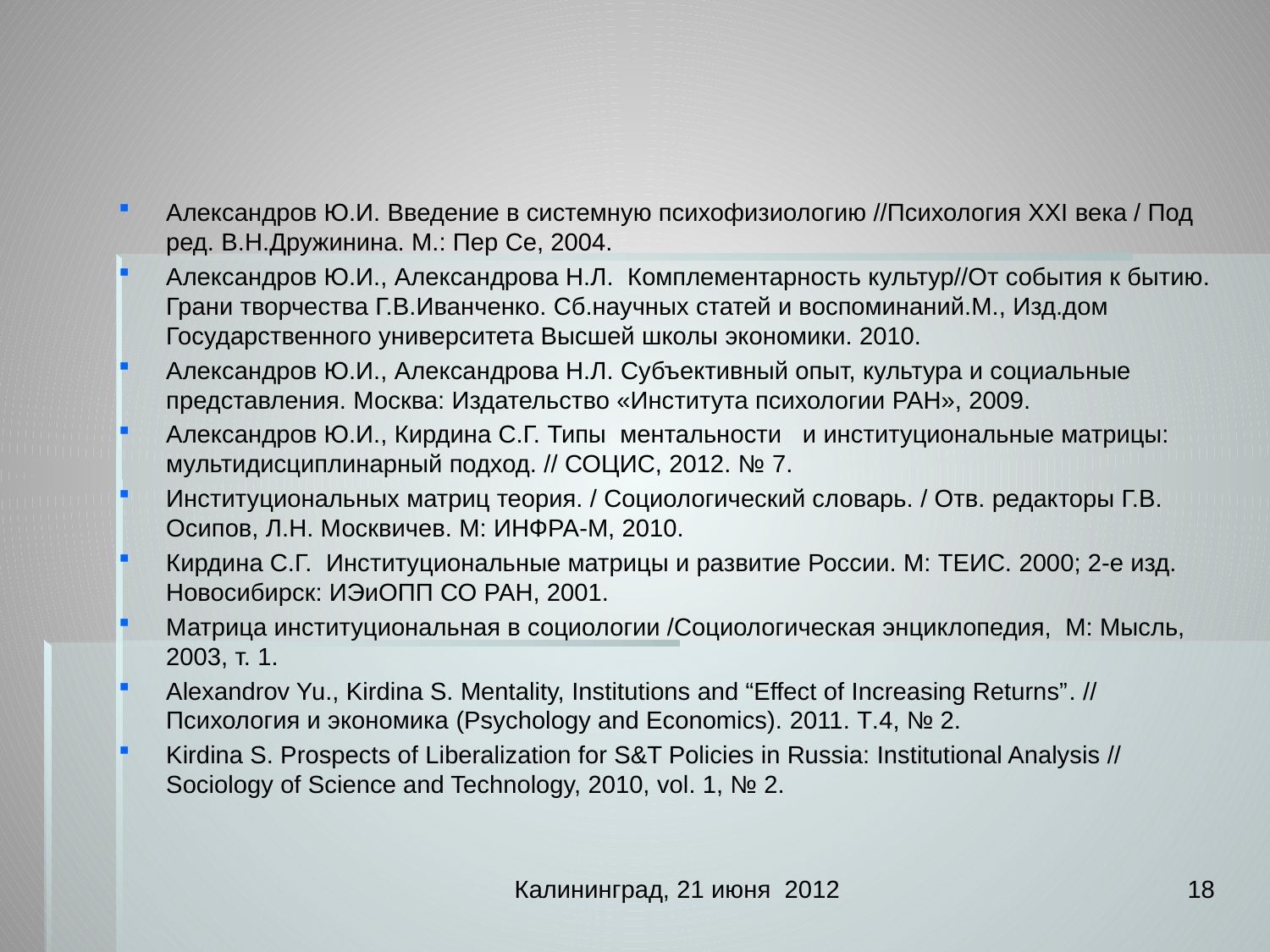

#
Александров Ю.И. Введение в системную психофизиологию //Психология XXI века / Под ред. В.Н.Дружинина. М.: Пер Се, 2004.
Александров Ю.И., Александрова Н.Л.  Комплементарность культур//От события к бытию. Грани творчества Г.В.Иванченко. Сб.научных статей и воспоминаний.М., Изд.дом  Государственного университета Высшей школы экономики. 2010.
Александров Ю.И., Александрова Н.Л. Субъективный опыт, культура и социальные представления. Москва: Издательство «Института психологии РАН», 2009.
Александров Ю.И., Кирдина С.Г. Типы  ментальности   и институциональные матрицы: мультидисциплинарный подход. // СОЦИС, 2012. № 7.
Институциональных матриц теория. / Социологический словарь. / Отв. редакторы Г.В. Осипов, Л.Н. Москвичев. М: ИНФРА-М, 2010.
Кирдина С.Г.  Институциональные матрицы и развитие России. М: ТЕИС. 2000; 2-е изд. Новосибирск: ИЭиОПП СО РАН, 2001.
Матрица институциональная в социологии /Социологическая энциклопедия,  М: Мысль, 2003, т. 1.
Alexandrov Yu., Kirdina S. Mentality, Institutions and “Effect of Increasing Returns”. // Психология и экономика (Psychology and Economics). 2011. Т.4, № 2.
Kirdina S. Prospects of Liberalization for S&T Policies in Russia: Institutional Analysis // Sociology of Science and Technology, 2010, vol. 1, № 2.

Калининград, 21 июня  2012
18